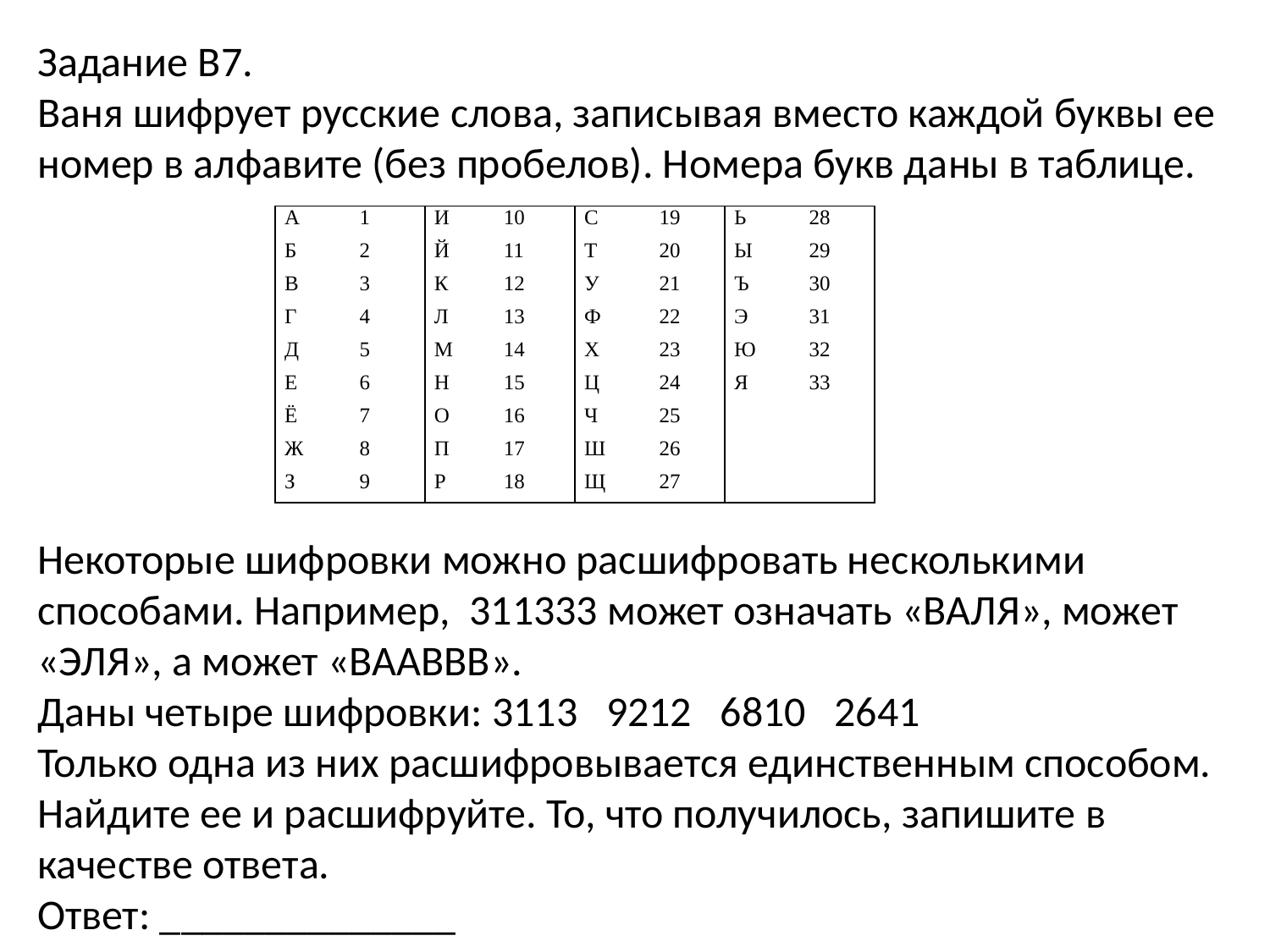

Задание В7.
Ваня шифрует русские слова, записывая вместо каждой буквы ее номер в алфавите (без пробелов). Номера букв даны в таблице.
| А | 1 | И | 10 | С | 19 | Ь | 28 |
| --- | --- | --- | --- | --- | --- | --- | --- |
| Б | 2 | Й | 11 | Т | 20 | Ы | 29 |
| В | 3 | К | 12 | У | 21 | Ъ | 30 |
| Г | 4 | Л | 13 | Ф | 22 | Э | 31 |
| Д | 5 | М | 14 | Х | 23 | Ю | 32 |
| Е | 6 | Н | 15 | Ц | 24 | Я | 33 |
| Ё | 7 | О | 16 | Ч | 25 |  |  |
| Ж | 8 | П | 17 | Ш | 26 |  |  |
| З | 9 | Р | 18 | Щ | 27 |  |  |
Некоторые шифровки можно расшифровать несколькими способами. Например,  311333 может означать «ВАЛЯ», может «ЭЛЯ», а может «ВААВВВ».
Даны четыре шифровки: 3113   9212   6810   2641
Только одна из них расшифровывается единственным способом. Найдите ее и расшифруйте. То, что получилось, запишите в качестве ответа.
Ответ: ______________